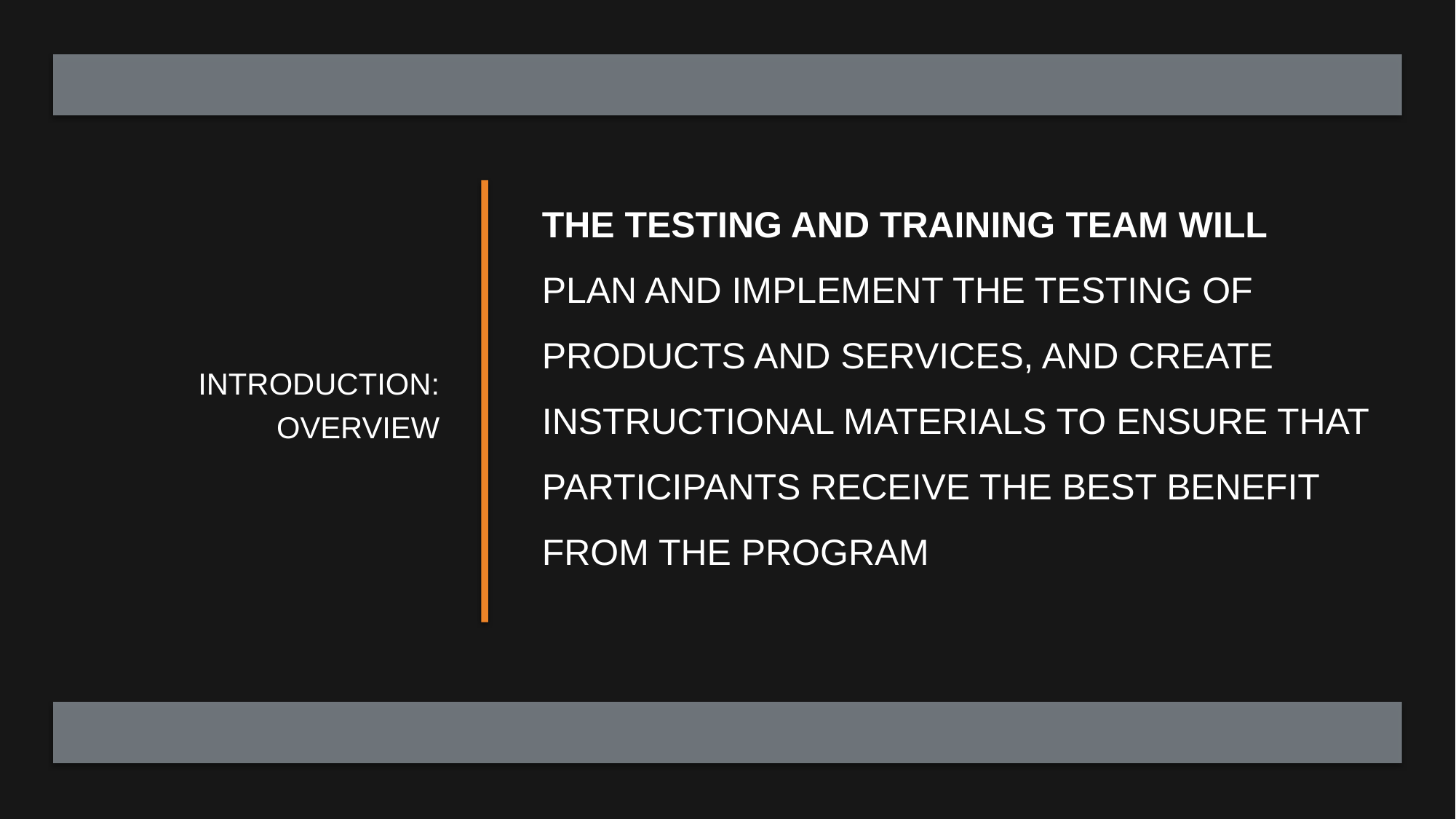

Introduction: Overview
# The testing and Training Team will Plan and Implement the testing of Products and Services, and create instructional materials to ensure that participants receive the best Benefit from the Program